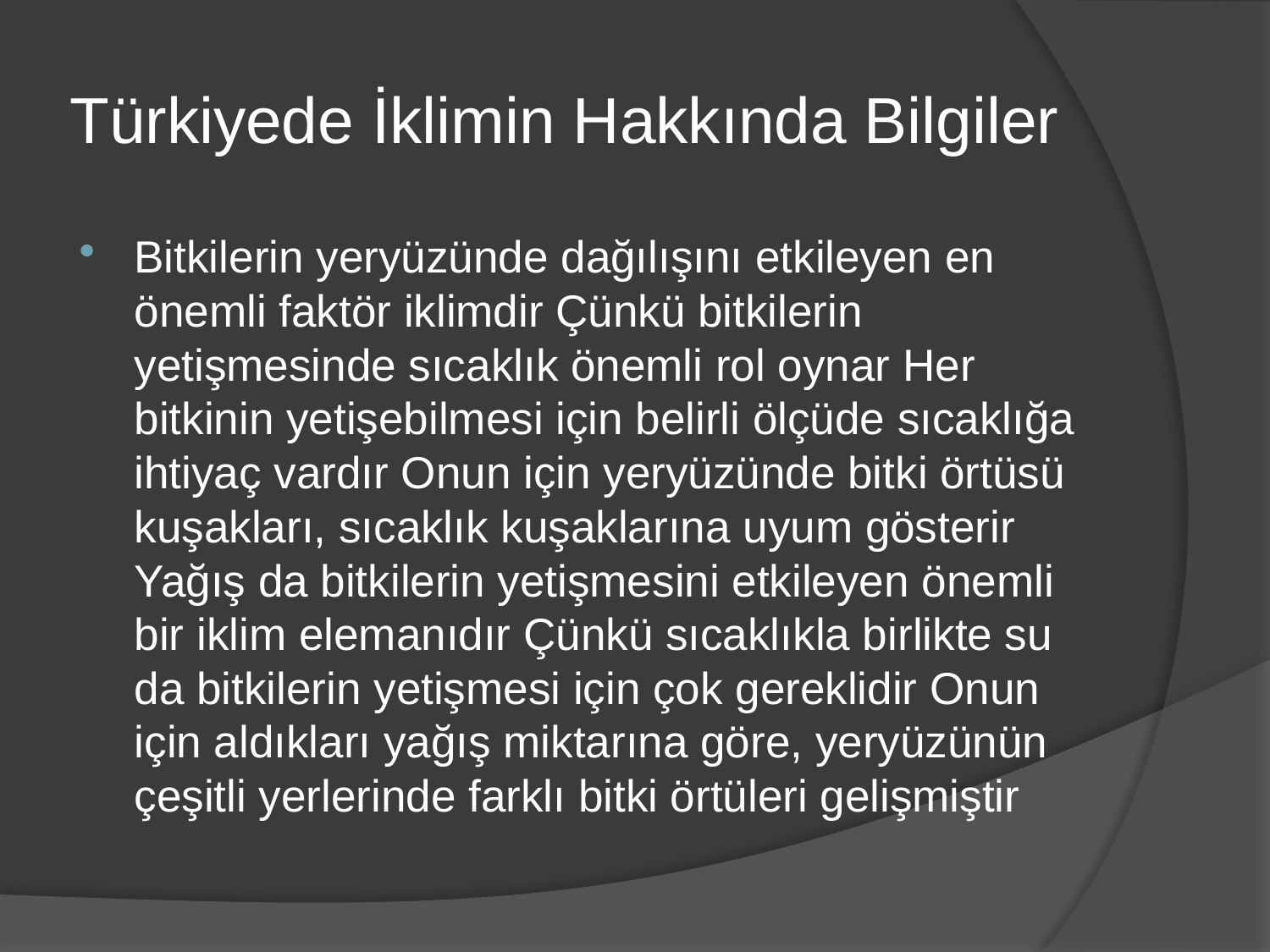

# Türkiyede İklimin Hakkında Bilgiler
Bitkilerin yeryüzünde dağılışını etkileyen en önemli faktör iklimdir Çünkü bitkilerin yetişmesinde sıcaklık önemli rol oynar Her bitkinin yetişebilmesi için belirli ölçüde sıcaklığa ihtiyaç vardır Onun için yeryüzünde bitki örtüsü kuşakları, sıcaklık kuşaklarına uyum gösterir Yağış da bitkilerin yetişmesini etkileyen önemli bir iklim elemanıdır Çünkü sıcaklıkla birlikte su da bitkilerin yetişmesi için çok gereklidir Onun için aldıkları yağış miktarına göre, yeryüzünün çeşitli yerlerinde farklı bitki örtüleri gelişmiştir